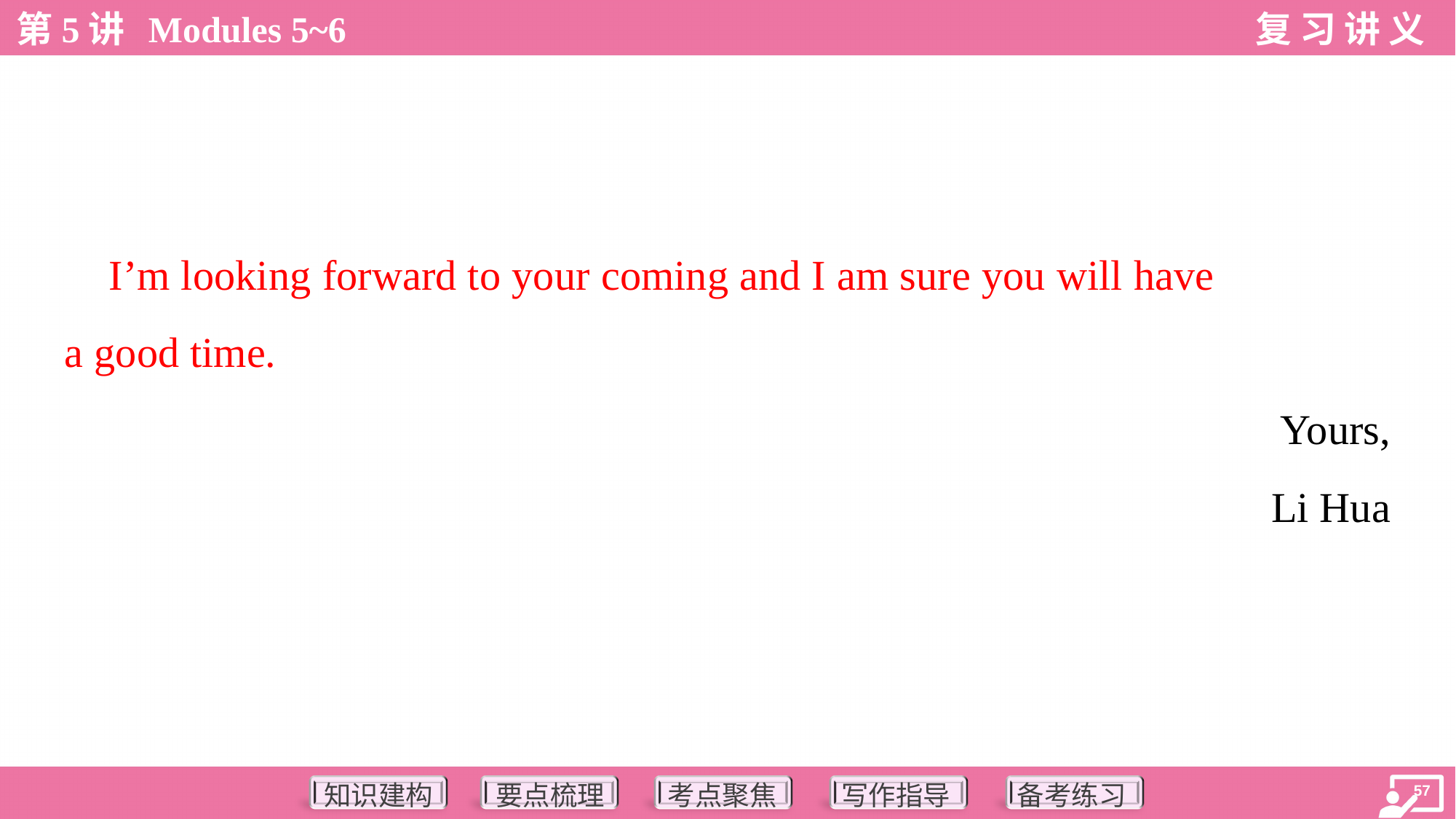

I’m looking forward to your coming and I am sure you will have
a good time.
Yours,
Li Hua